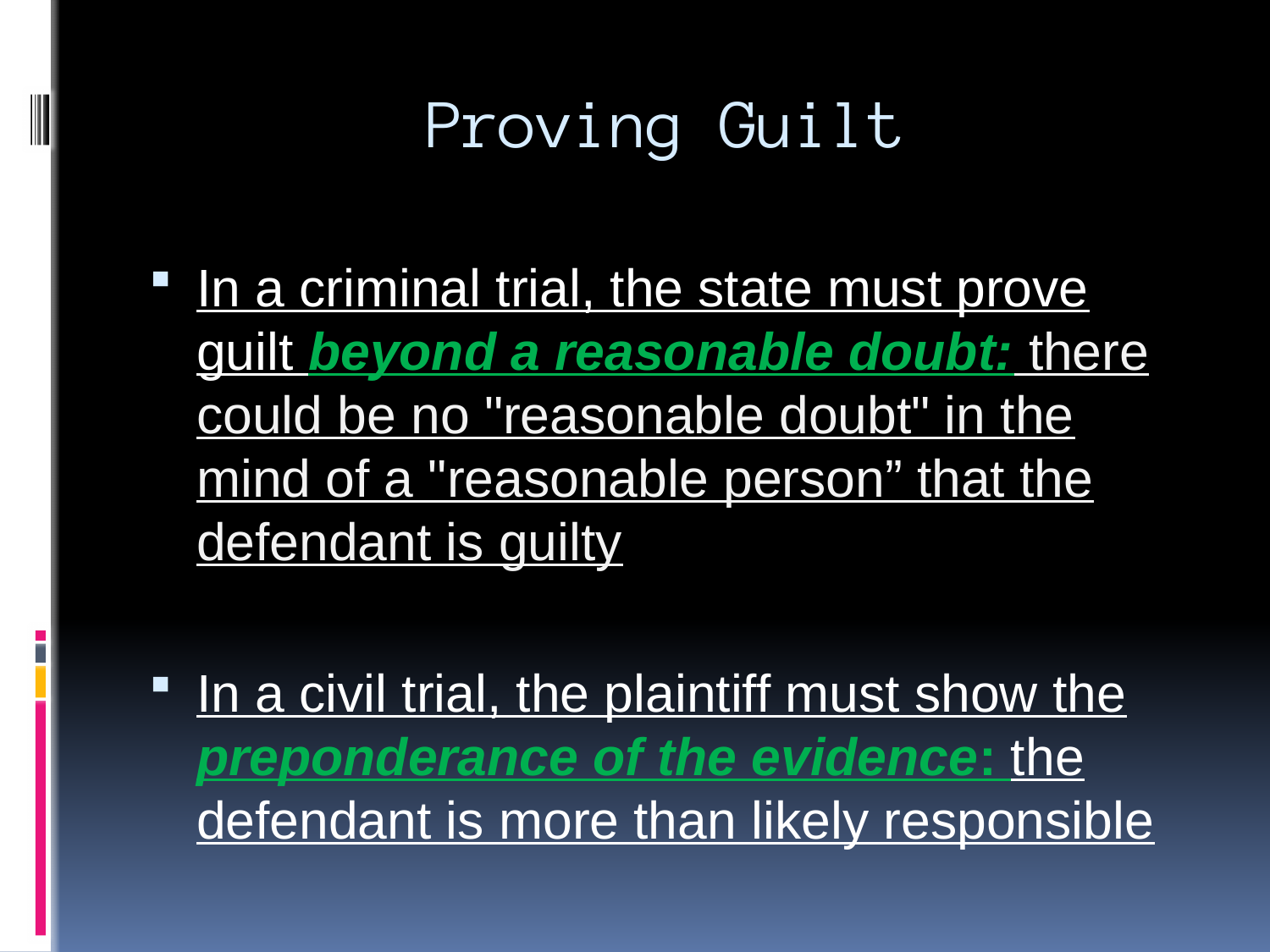

# Proving Guilt
In a criminal trial, the state must prove guilt beyond a reasonable doubt: there could be no "reasonable doubt" in the mind of a "reasonable person” that the defendant is guilty

In a civil trial, the plaintiff must show the preponderance of the evidence: the defendant is more than likely responsible